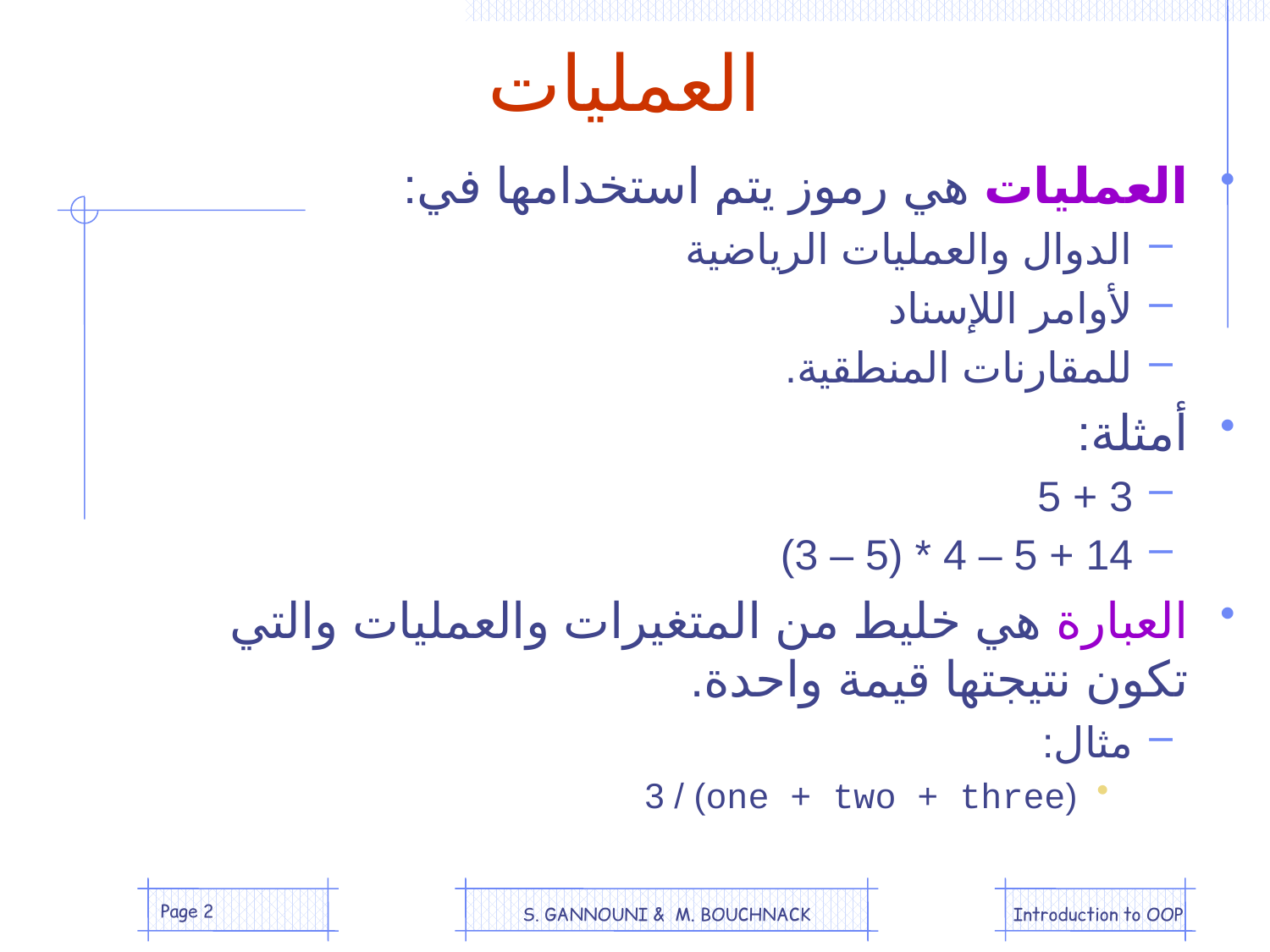

# العمليات
العمليات هي رموز يتم استخدامها في:
الدوال والعمليات الرياضية
لأوامر اللإسناد
للمقارنات المنطقية.
أمثلة:
3 + 5
14 + 5 – 4 * (5 – 3)
العبارة هي خليط من المتغيرات والعمليات والتي تكون نتيجتها قيمة واحدة.
مثال:
(one + two + three) / 3

Page 2
S. GANNOUNI &  M. BOUCHNACK
Introduction to OOP